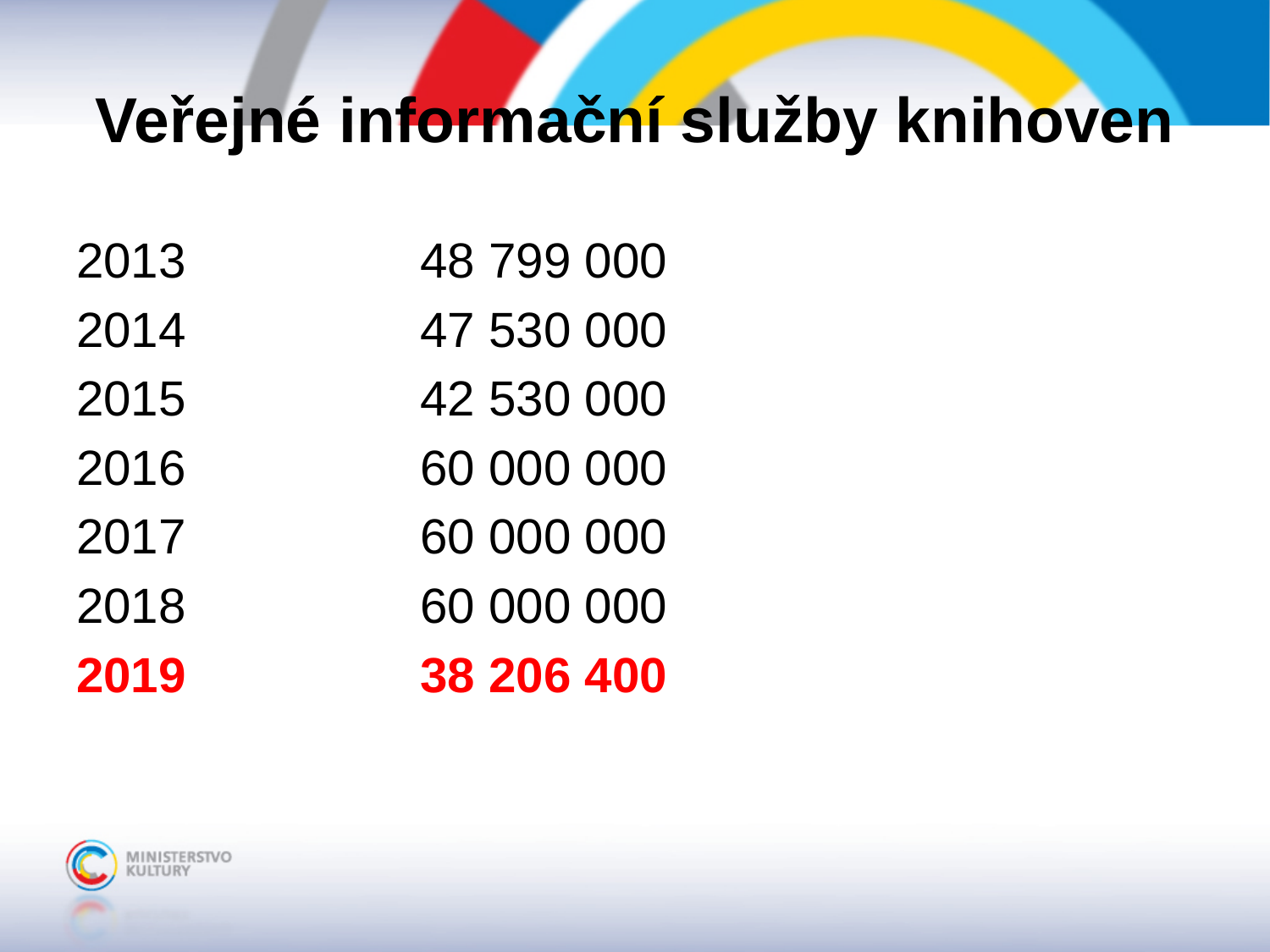

# Veřejné informační služby knihoven
                 48 799 000
                 47 530 000
                 42 530 000
                 60 000 000
                 60 000 000
                 60 000 000
                 38 206 400